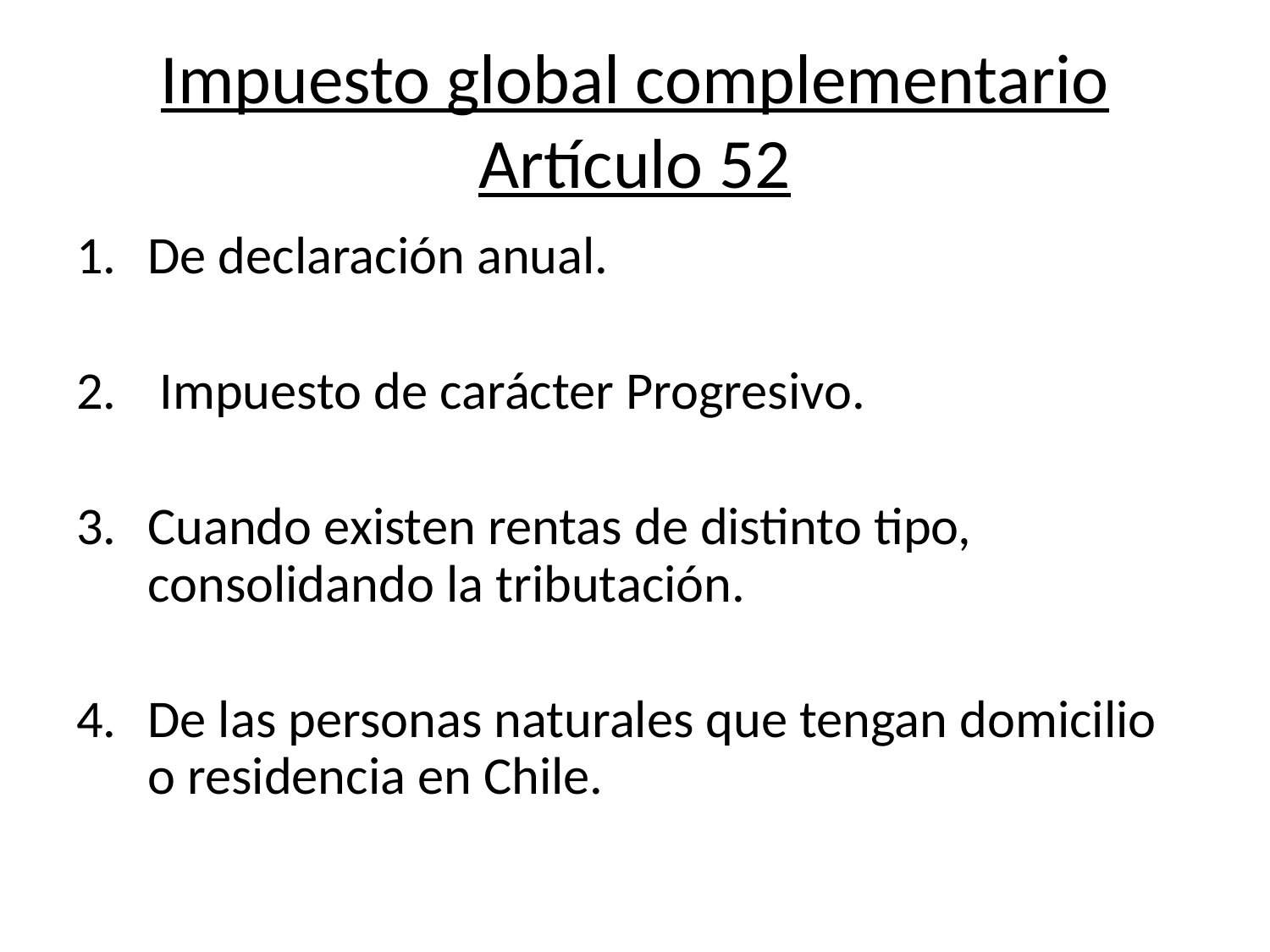

# Impuesto global complementario Artículo 52
De declaración anual.

 Impuesto de carácter Progresivo.

Cuando existen rentas de distinto tipo, consolidando la tributación.

De las personas naturales que tengan domicilio o residencia en Chile.